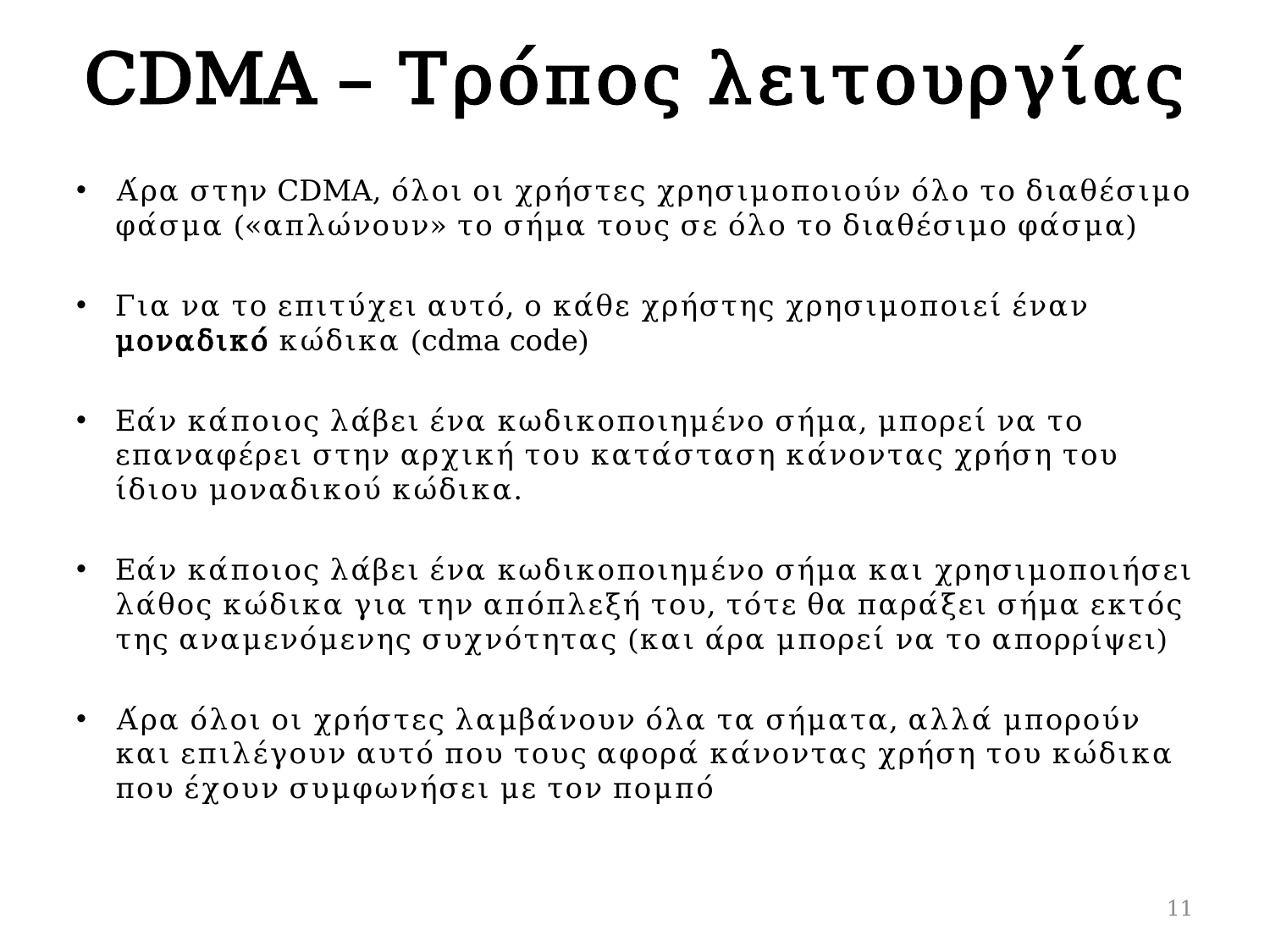

# CDMA – Τρόπος λειτουργίας
Άρα στην CDMA, όλοι οι χρήστες χρησιμοποιούν όλο το διαθέσιμο φάσμα («απλώνουν» το σήμα τους σε όλο το διαθέσιμο φάσμα)

Για να το επιτύχει αυτό, ο κάθε χρήστης χρησιμοποιεί έναν μοναδικό κώδικα (cdma code)

Εάν κάποιος λάβει ένα κωδικοποιημένο σήμα, μπορεί να το επαναφέρει στην αρχική του κατάσταση κάνοντας χρήση του ίδιου μοναδικού κώδικα.

Εάν κάποιος λάβει ένα κωδικοποιημένο σήμα και χρησιμοποιήσει λάθος κώδικα για την απόπλεξή του, τότε θα παράξει σήμα εκτός της αναμενόμενης συχνότητας (και άρα μπορεί να το απορρίψει)

Άρα όλοι οι χρήστες λαμβάνουν όλα τα σήματα, αλλά μπορούν και επιλέγουν αυτό που τους αφορά κάνοντας χρήση του κώδικα που έχουν συμφωνήσει με τον πομπό
11